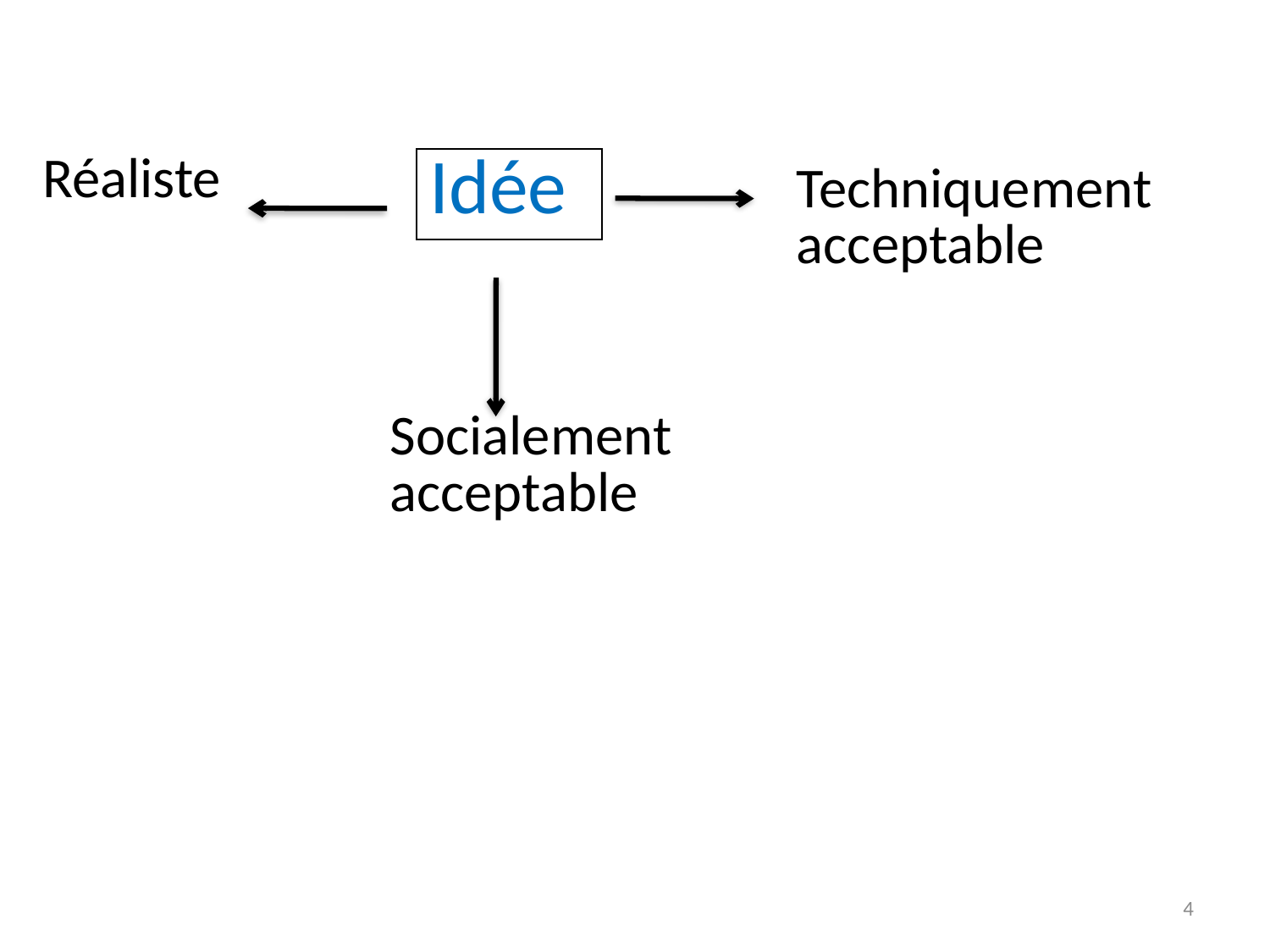

| Réaliste |
| --- |
| Idée |
| --- |
| Techniquement acceptable |
| --- |
| Socialement acceptable |
| --- |
4